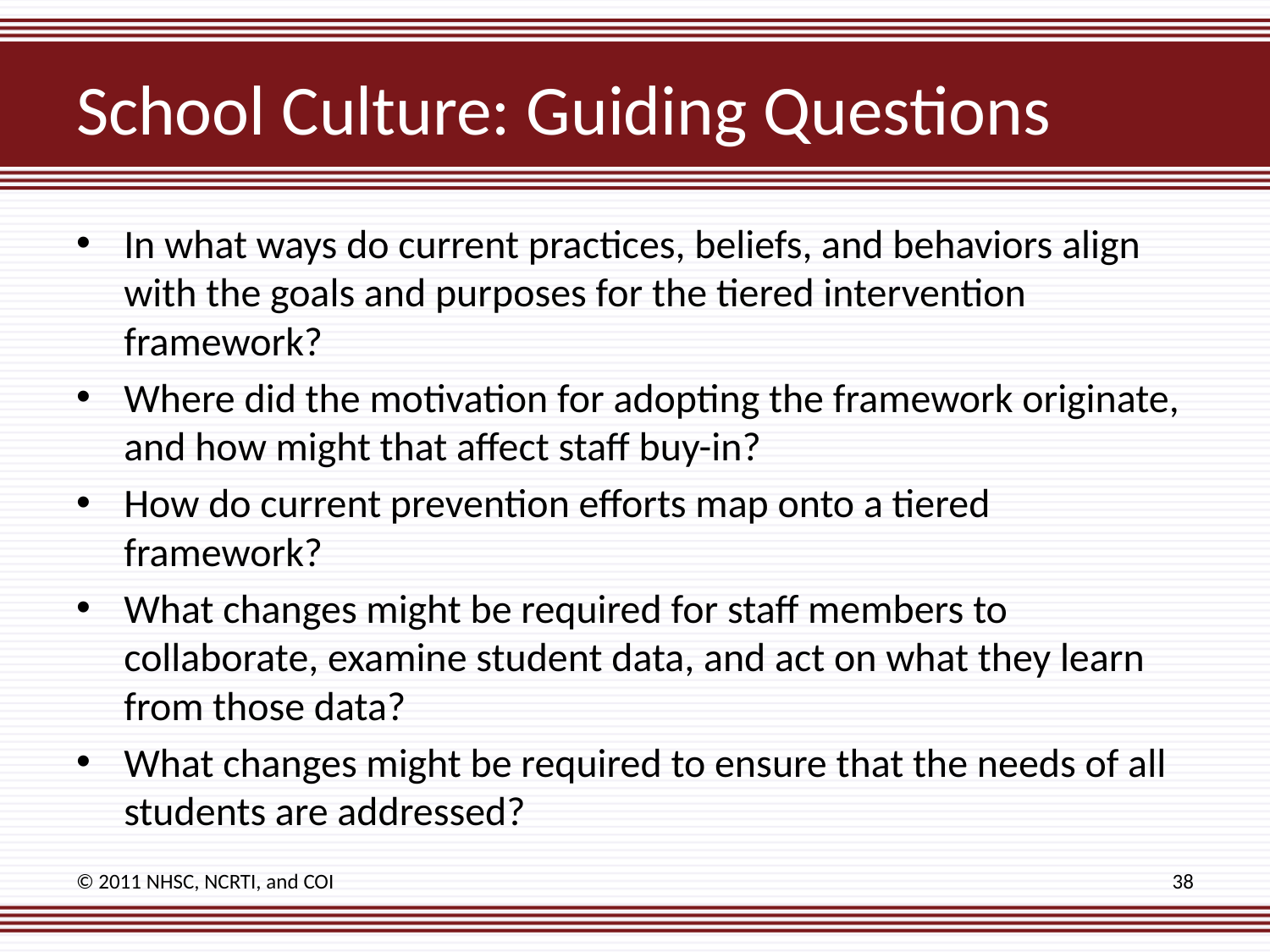

# School Culture: Guiding Questions
In what ways do current practices, beliefs, and behaviors align with the goals and purposes for the tiered intervention framework?
Where did the motivation for adopting the framework originate, and how might that affect staff buy-in?
How do current prevention efforts map onto a tiered framework?
What changes might be required for staff members to collaborate, examine student data, and act on what they learn from those data?
What changes might be required to ensure that the needs of all students are addressed?
© 2011 NHSC, NCRTI, and COI
38